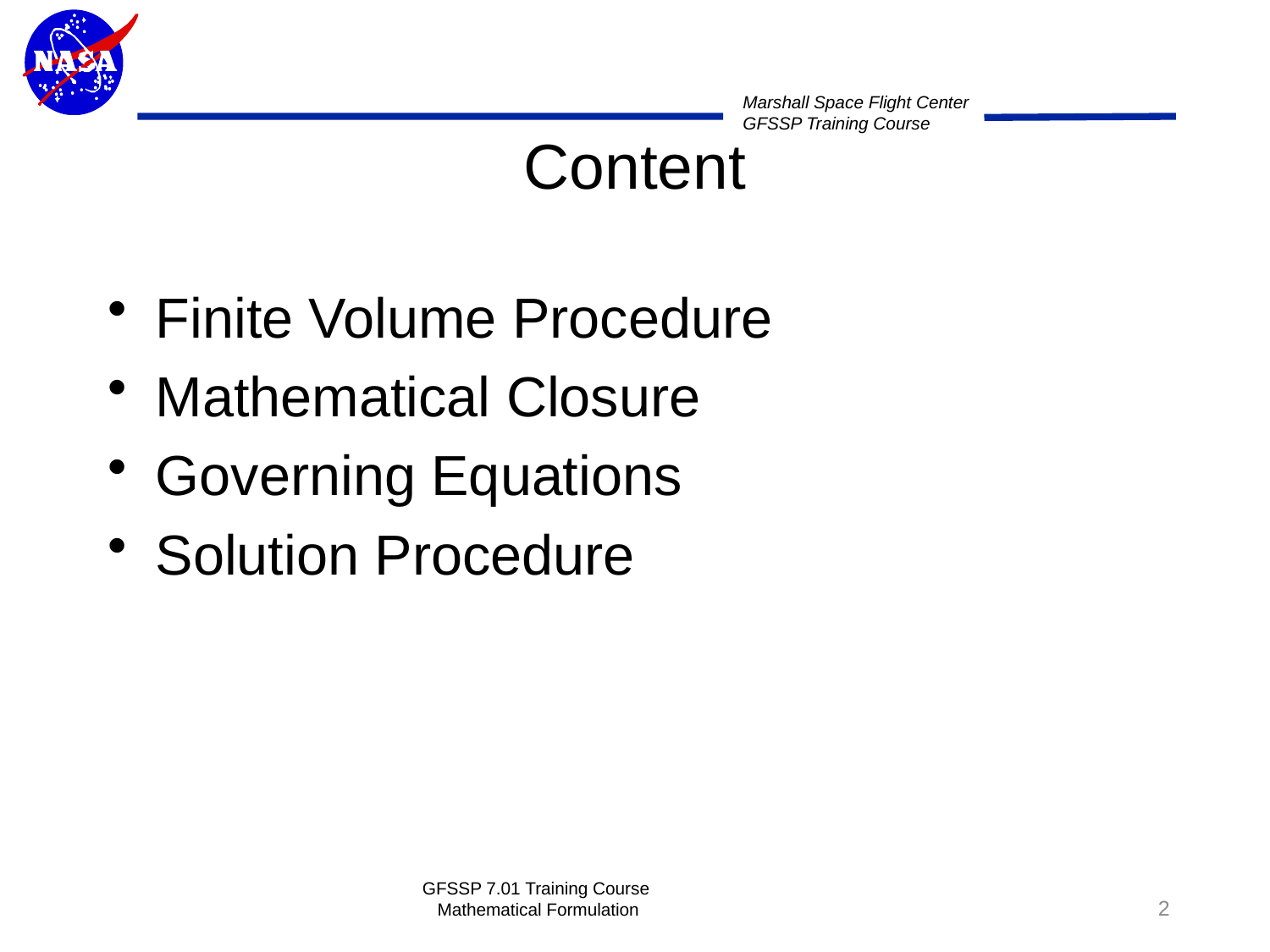

# Content
Finite Volume Procedure
Mathematical Closure
Governing Equations
Solution Procedure
GFSSP 7.01 Training Course  Mathematical Formulation
2